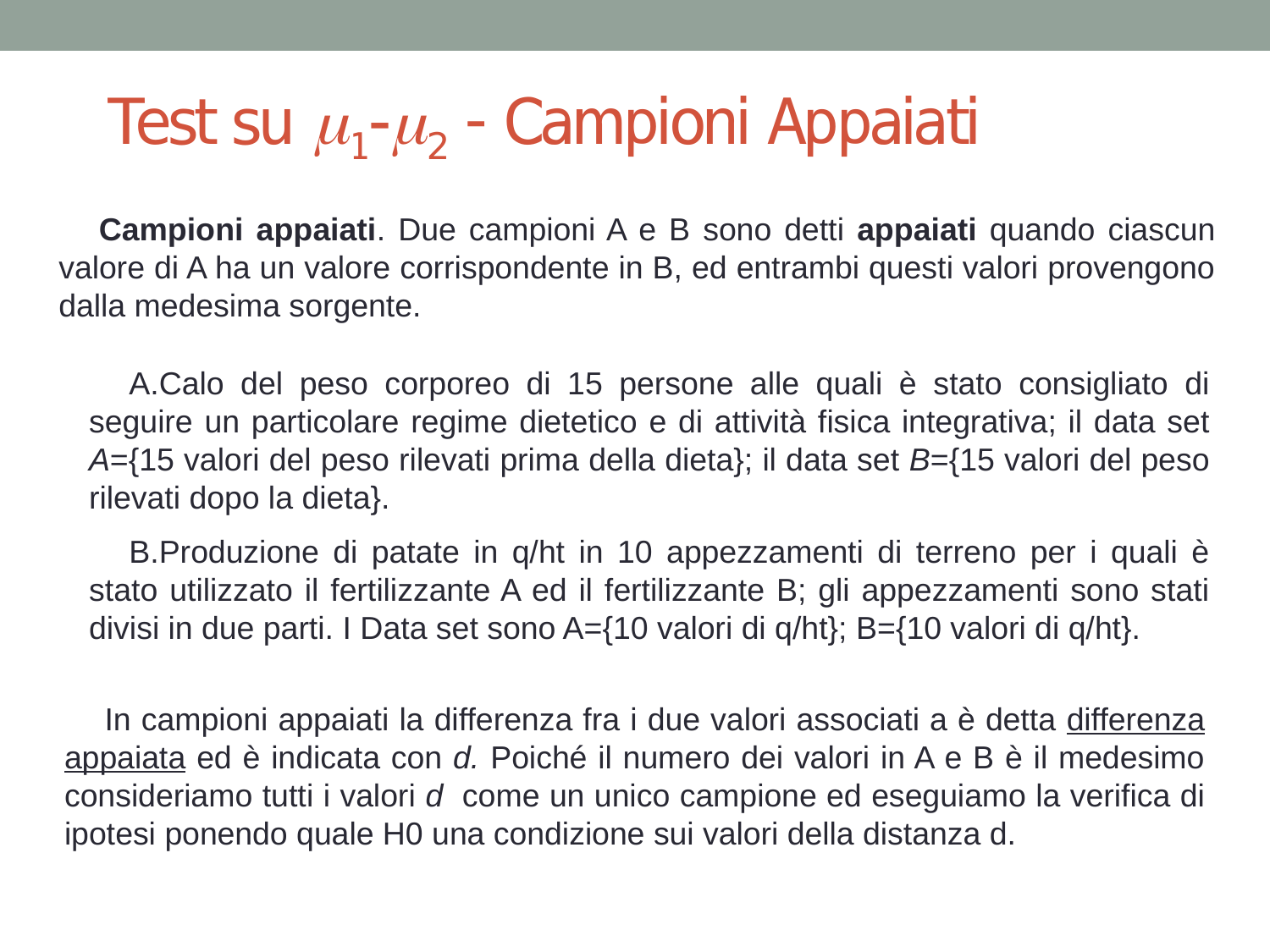

# Test su μ1−μ2 - Campioni Appaiati
Campioni appaiati. Due campioni A e B sono detti appaiati quando ciascun valore di A ha un valore corrispondente in B, ed entrambi questi valori provengono dalla medesima sorgente.
Calo del peso corporeo di 15 persone alle quali è stato consigliato di seguire un particolare regime dietetico e di attività fisica integrativa; il data set A={15 valori del peso rilevati prima della dieta}; il data set B={15 valori del peso rilevati dopo la dieta}.
Produzione di patate in q/ht in 10 appezzamenti di terreno per i quali è stato utilizzato il fertilizzante A ed il fertilizzante B; gli appezzamenti sono stati divisi in due parti. I Data set sono A={10 valori di q/ht}; B={10 valori di q/ht}.
In campioni appaiati la differenza fra i due valori associati a è detta differenza appaiata ed è indicata con d. Poiché il numero dei valori in A e B è il medesimo consideriamo tutti i valori d  come un unico campione ed eseguiamo la verifica di ipotesi ponendo quale H0 una condizione sui valori della distanza d.